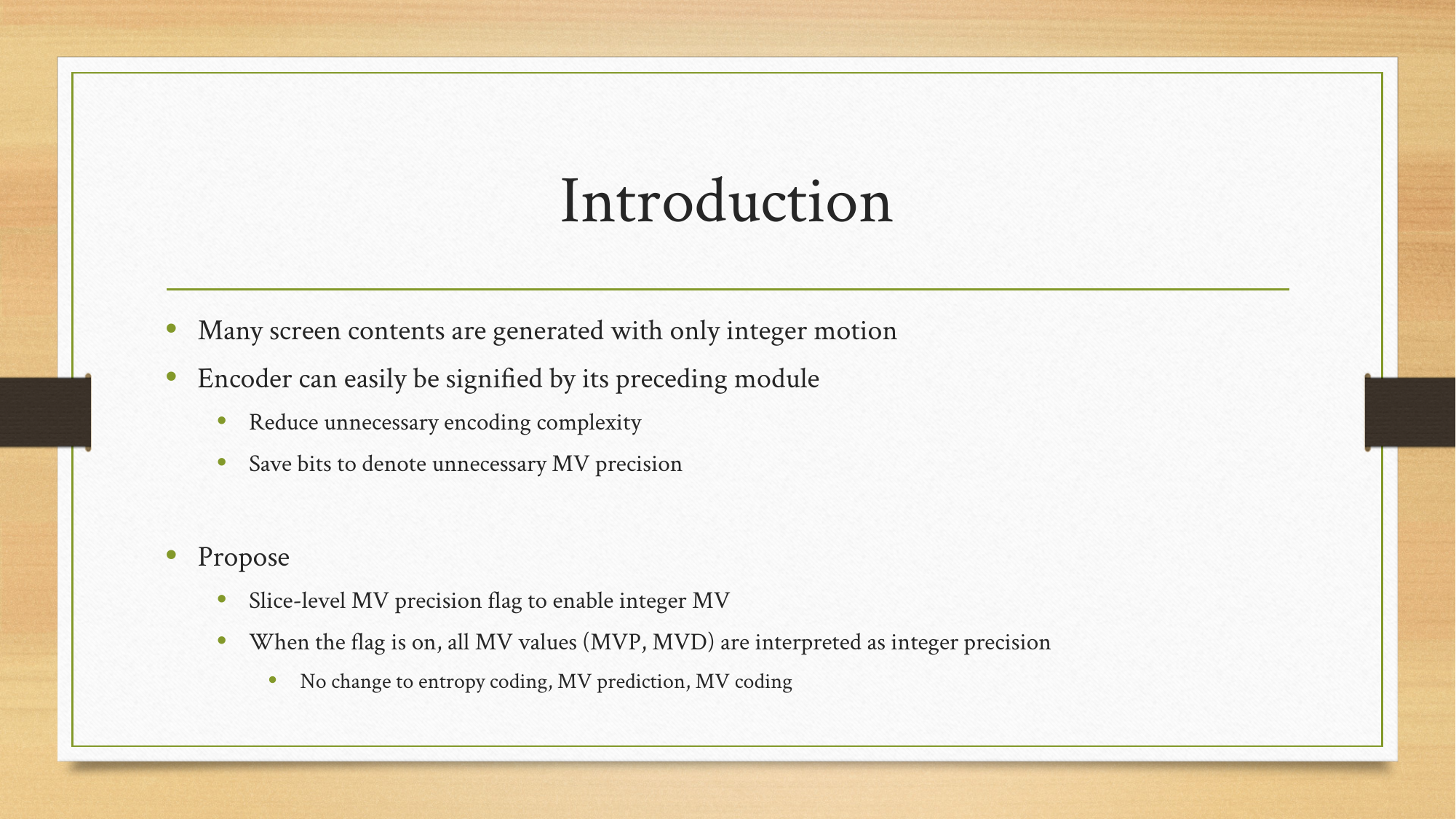

# Introduction
Many screen contents are generated with only integer motion
Encoder can easily be signified by its preceding module
Reduce unnecessary encoding complexity
Save bits to denote unnecessary MV precision

Propose
Slice-level MV precision flag to enable integer MV
When the flag is on, all MV values (MVP, MVD) are interpreted as integer precision
No change to entropy coding, MV prediction, MV coding